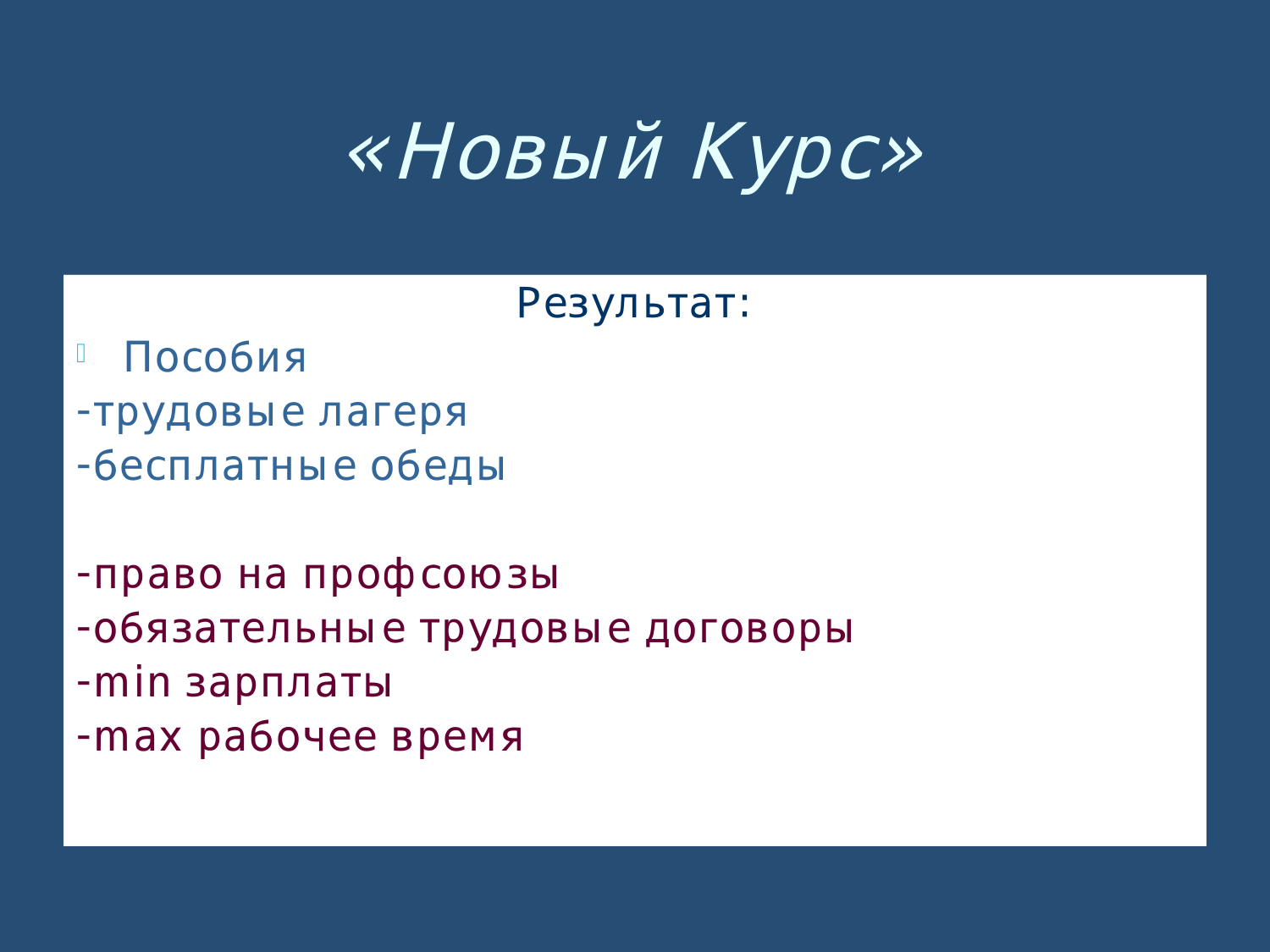

# «Новый Курс»
Мероприятия:
-программа помощи безработным

-Трудовое законодательство
Результат:
Пособия
-трудовые лагеря
-бесплатные обеды

-право на профсоюзы
-обязательные трудовые договоры
-min зарплаты
-max рабочее время